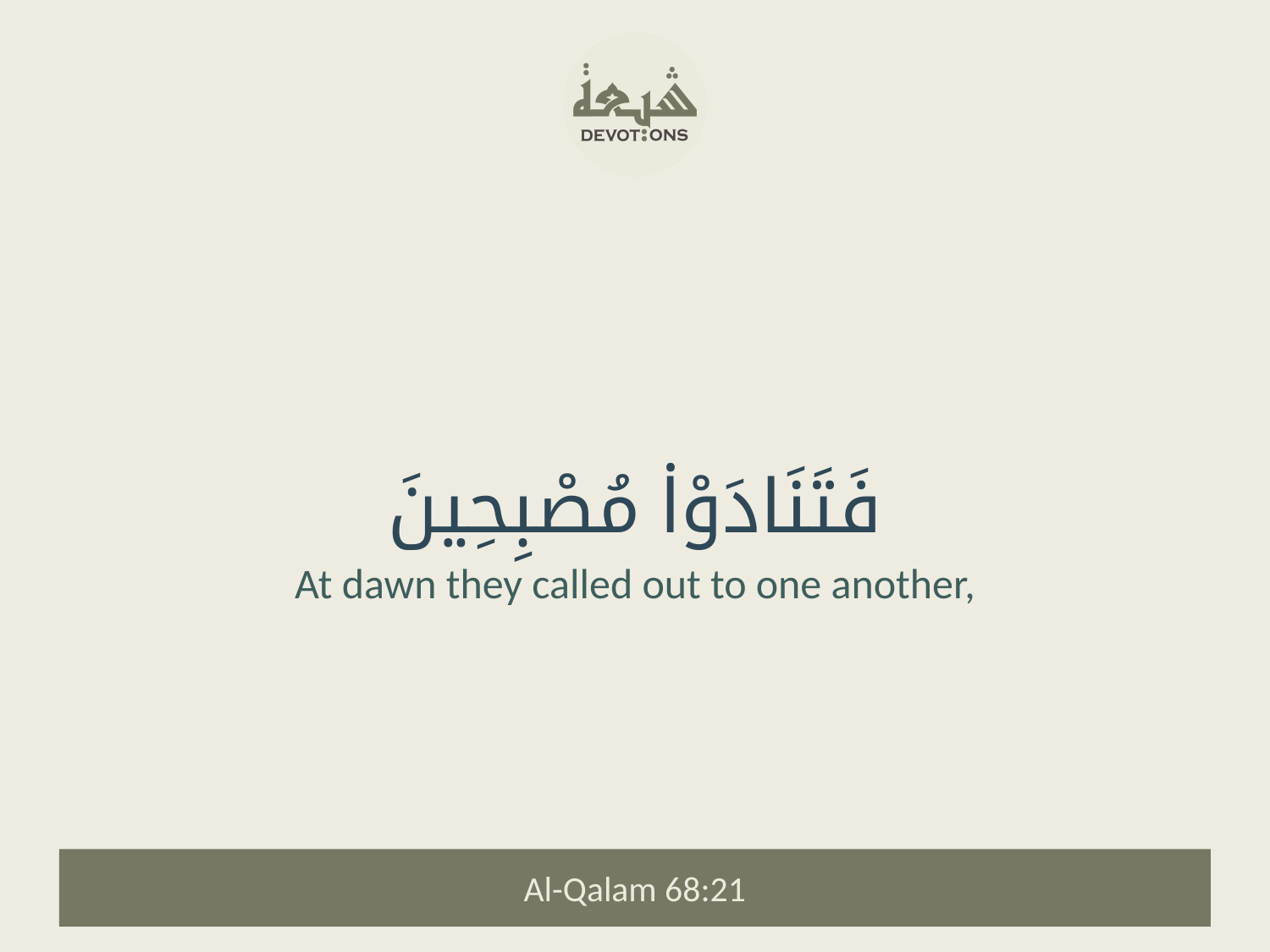

فَتَنَادَوْا۟ مُصْبِحِينَ
At dawn they called out to one another,
Al-Qalam 68:21